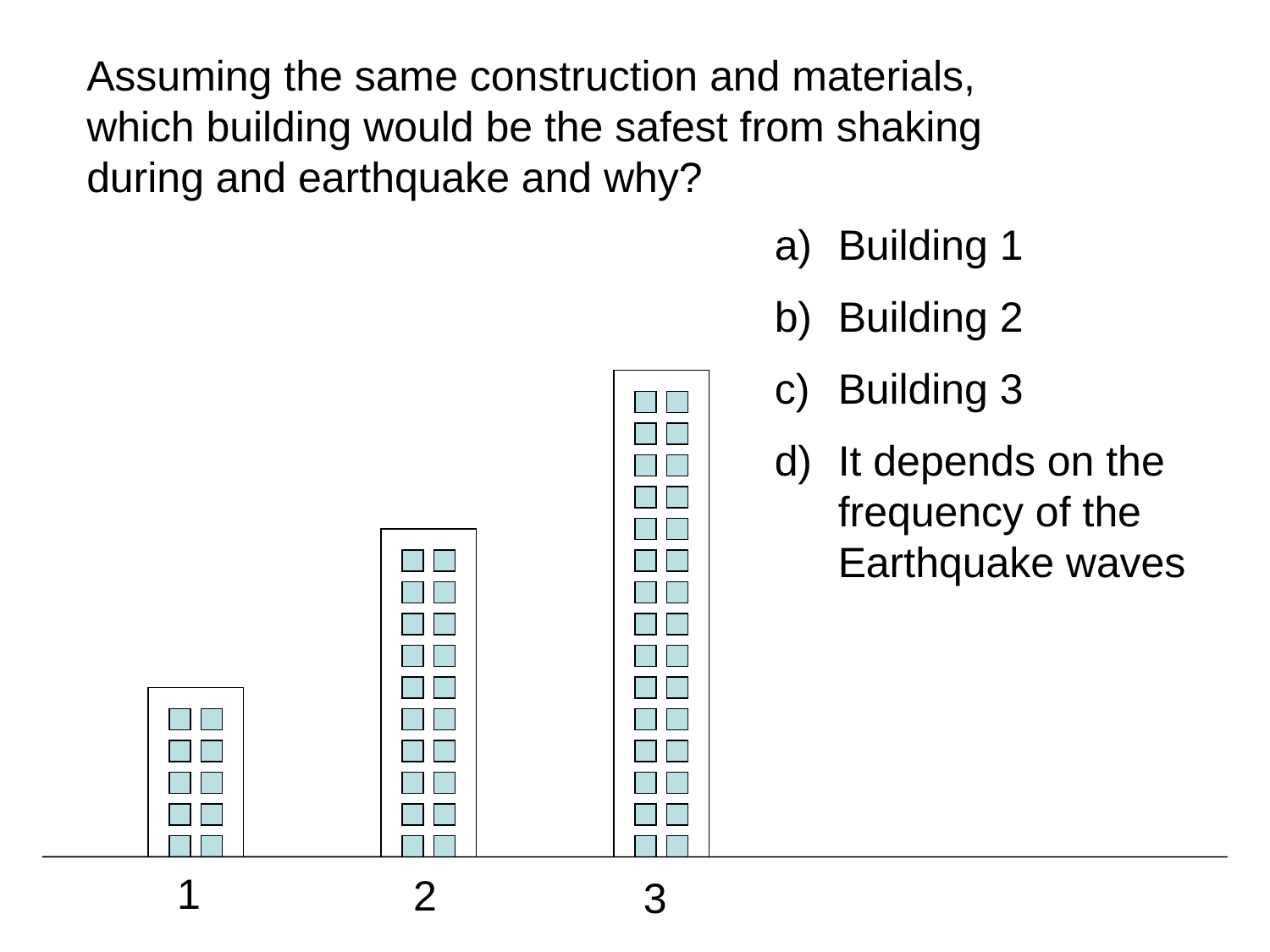

Assuming the same construction and materials, which building would be the safest from shaking during and earthquake and why?
Building 1
Building 2
Building 3
It depends on the frequency of the Earthquake waves

1
2
3